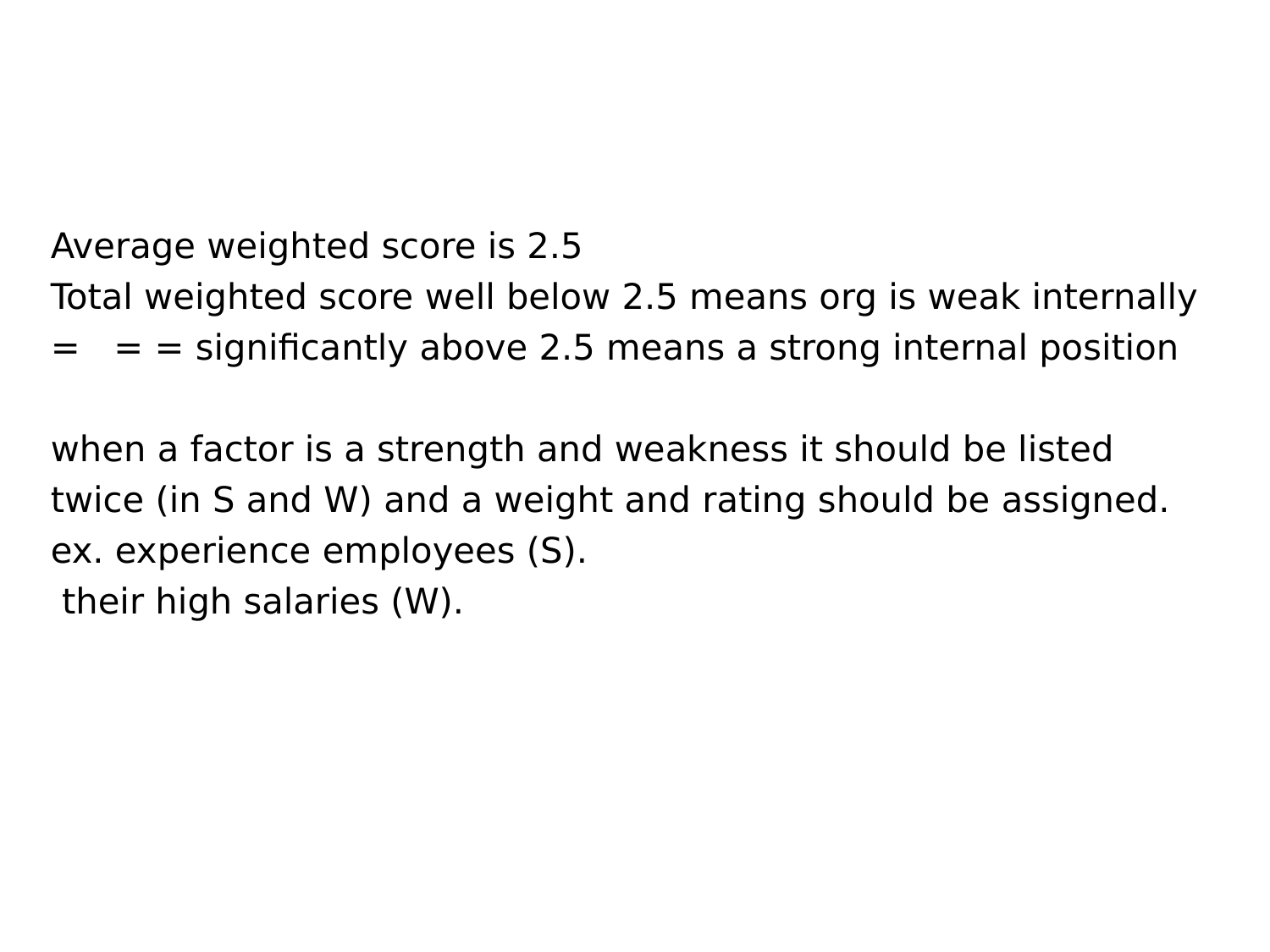

#
Average weighted score is 2.5
Total weighted score well below 2.5 means org is weak internally
=   = = significantly above 2.5 means a strong internal position

when a factor is a strength and weakness it should be listed twice (in S and W) and a weight and rating should be assigned.
ex. experience employees (S).
 their high salaries (W).